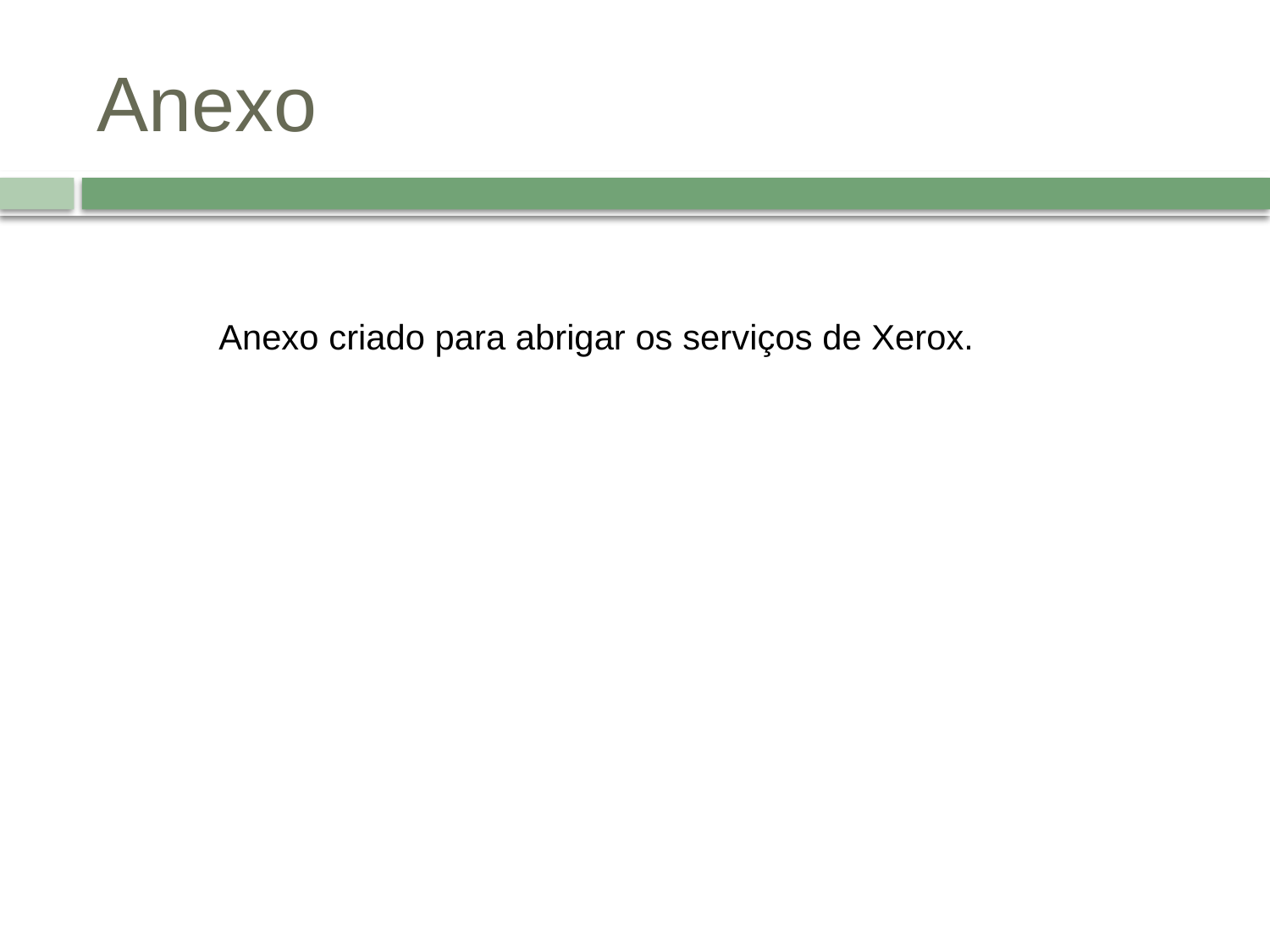

# Anexo
     	 Anexo criado para abrigar os serviços de Xerox.